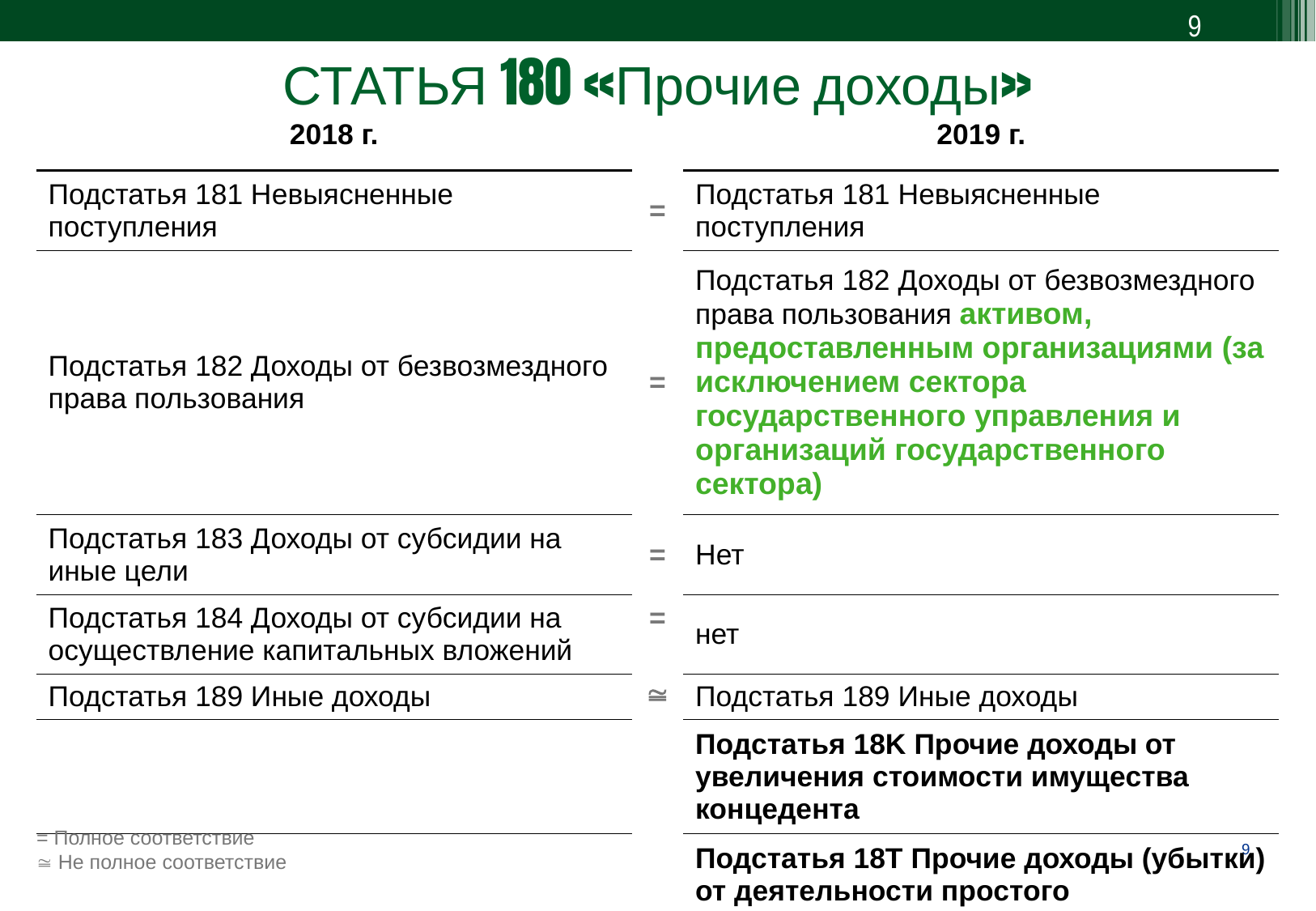

9
СТАТЬЯ 180 «Прочие доходы»
| 2018 г. |  | 2019 г. |
| --- | --- | --- |
| Подстатья 181 Невыясненные поступления | = | Подстатья 181 Невыясненные поступления |
| Подстатья 182 Доходы от безвозмездного права пользования | = | Подстатья 182 Доходы от безвозмездного права пользования активом, предоставленным организациями (за исключением сектора государственного управления и организаций государственного сектора) |
| Подстатья 183 Доходы от субсидии на иные цели | = | Нет |
| Подстатья 184 Доходы от субсидии на осуществление капитальных вложений | = | нет |
| Подстатья 189 Иные доходы | ≅ | Подстатья 189 Иные доходы |
|  |  | Подстатья 18K Прочие доходы от увеличения стоимости имущества концедента |
|  |  | Подстатья 18T Прочие доходы (убытки) от деятельности простого товарищества |
= Полное соответствие
≅ Не полное соответствие